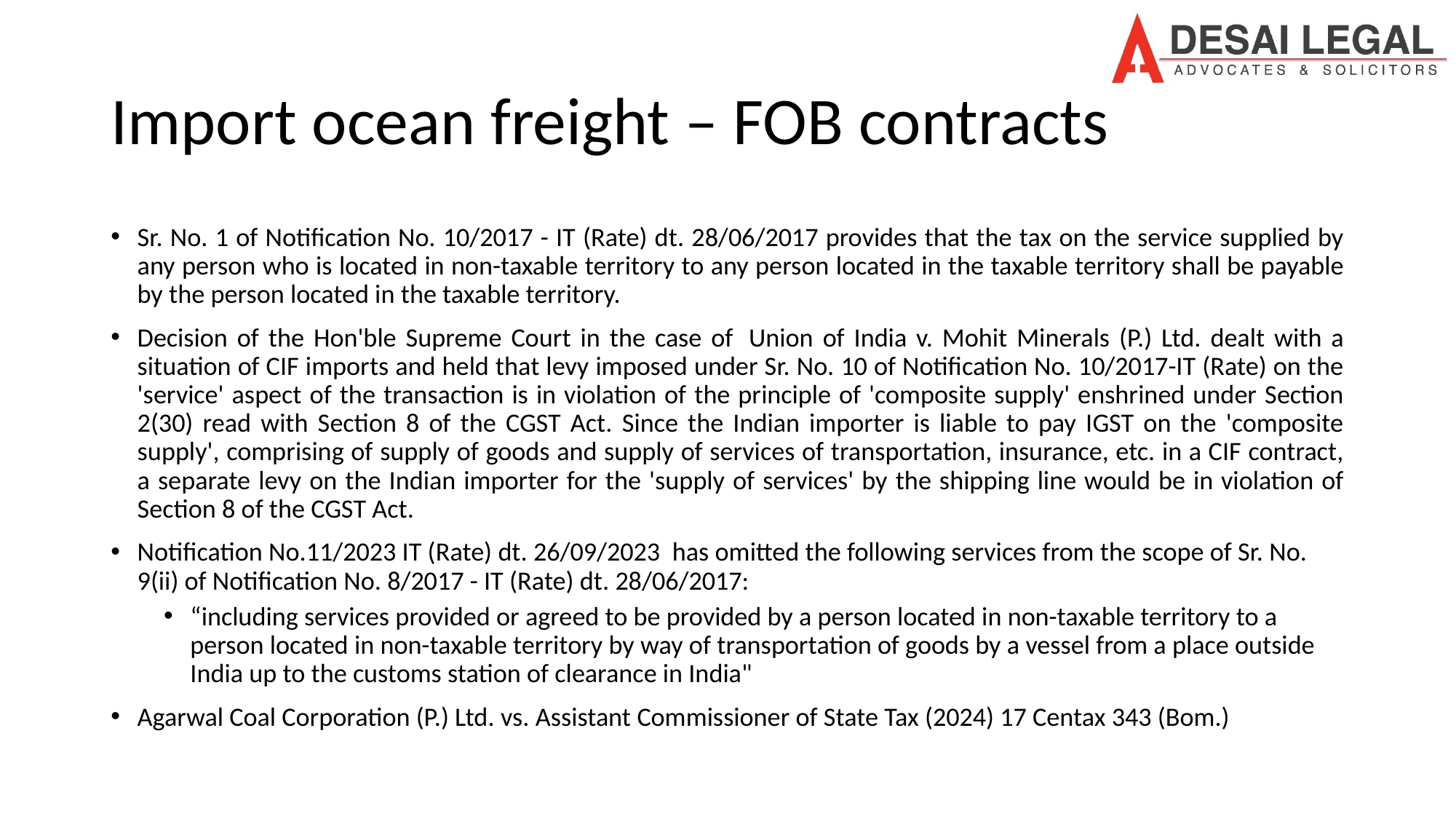

# Import ocean freight – FOB contracts
Sr. No. 1 of Notification No. 10/2017 - IT (Rate) dt. 28/06/2017 provides that the tax on the service supplied by any person who is located in non-taxable territory to any person located in the taxable territory shall be payable by the person located in the taxable territory.
Decision of the Hon'ble Supreme Court in the case of  Union of India v. Mohit Minerals (P.) Ltd. dealt with a situation of CIF imports and held that levy imposed under Sr. No. 10 of Notification No. 10/2017-IT (Rate) on the 'service' aspect of the transaction is in violation of the principle of 'composite supply' enshrined under Section 2(30) read with Section 8 of the CGST Act. Since the Indian importer is liable to pay IGST on the 'composite supply', comprising of supply of goods and supply of services of transportation, insurance, etc. in a CIF contract, a separate levy on the Indian importer for the 'supply of services' by the shipping line would be in violation of Section 8 of the CGST Act.
Notification No.11/2023 IT (Rate) dt. 26/09/2023  has omitted the following services from the scope of Sr. No. 9(ii) of Notification No. 8/2017 - IT (Rate) dt. 28/06/2017:
“including services provided or agreed to be provided by a person located in non-taxable territory to a person located in non-taxable territory by way of transportation of goods by a vessel from a place outside India up to the customs station of clearance in India"
Agarwal Coal Corporation (P.) Ltd. vs. Assistant Commissioner of State Tax (2024) 17 Centax 343 (Bom.)